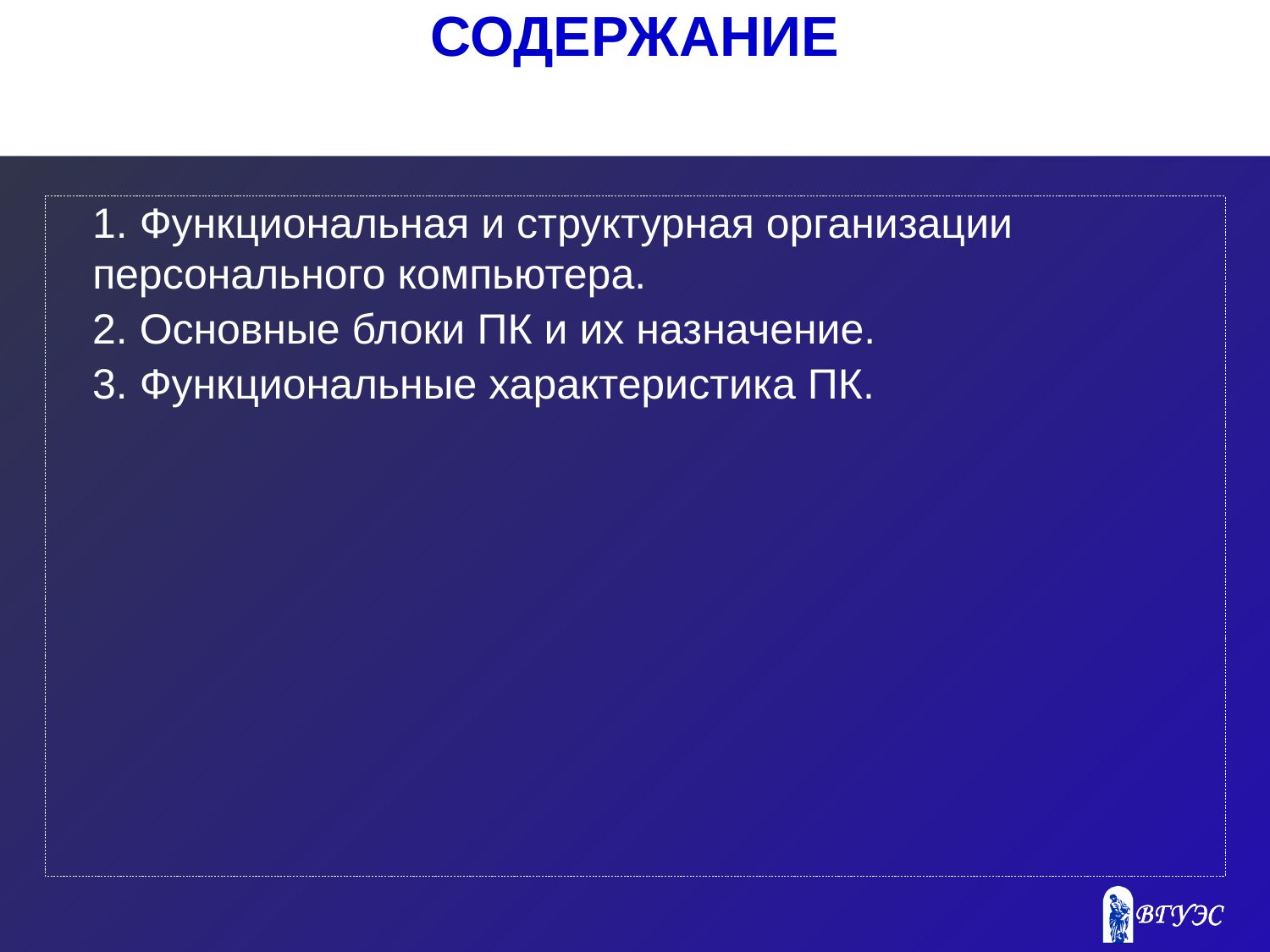

СОДЕРЖАНИЕ

    1. Функциональная и структурная организации персонального компьютера.
    2. Основные блоки ПК и их назначение.
    3. Функциональные характеристика ПК.

2